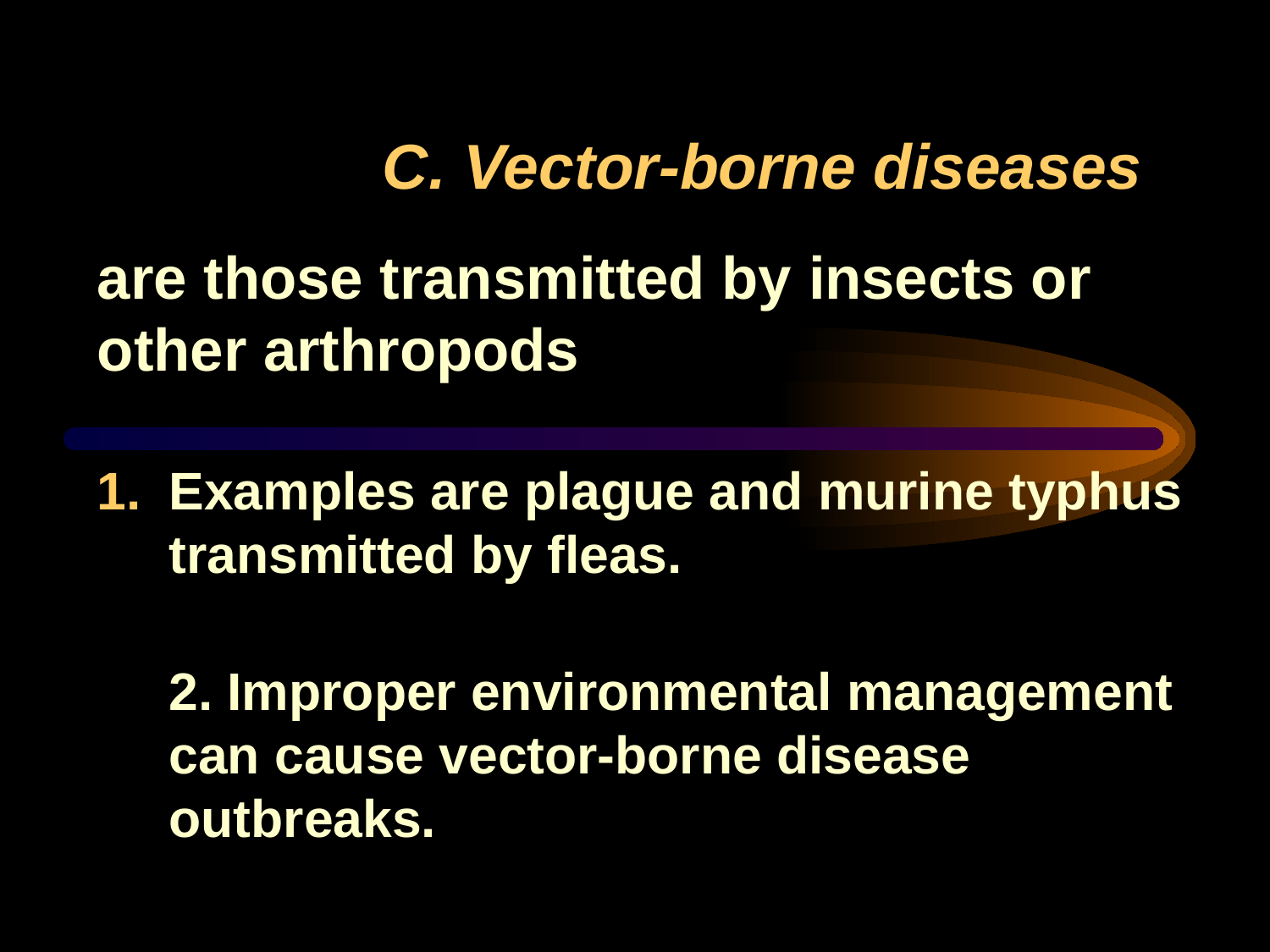

# C. Vector-borne diseases
are those transmitted by insects or other arthropods
Examples are plague and murine typhus transmitted by fleas.
2. Improper environmental management can cause vector-borne disease outbreaks.